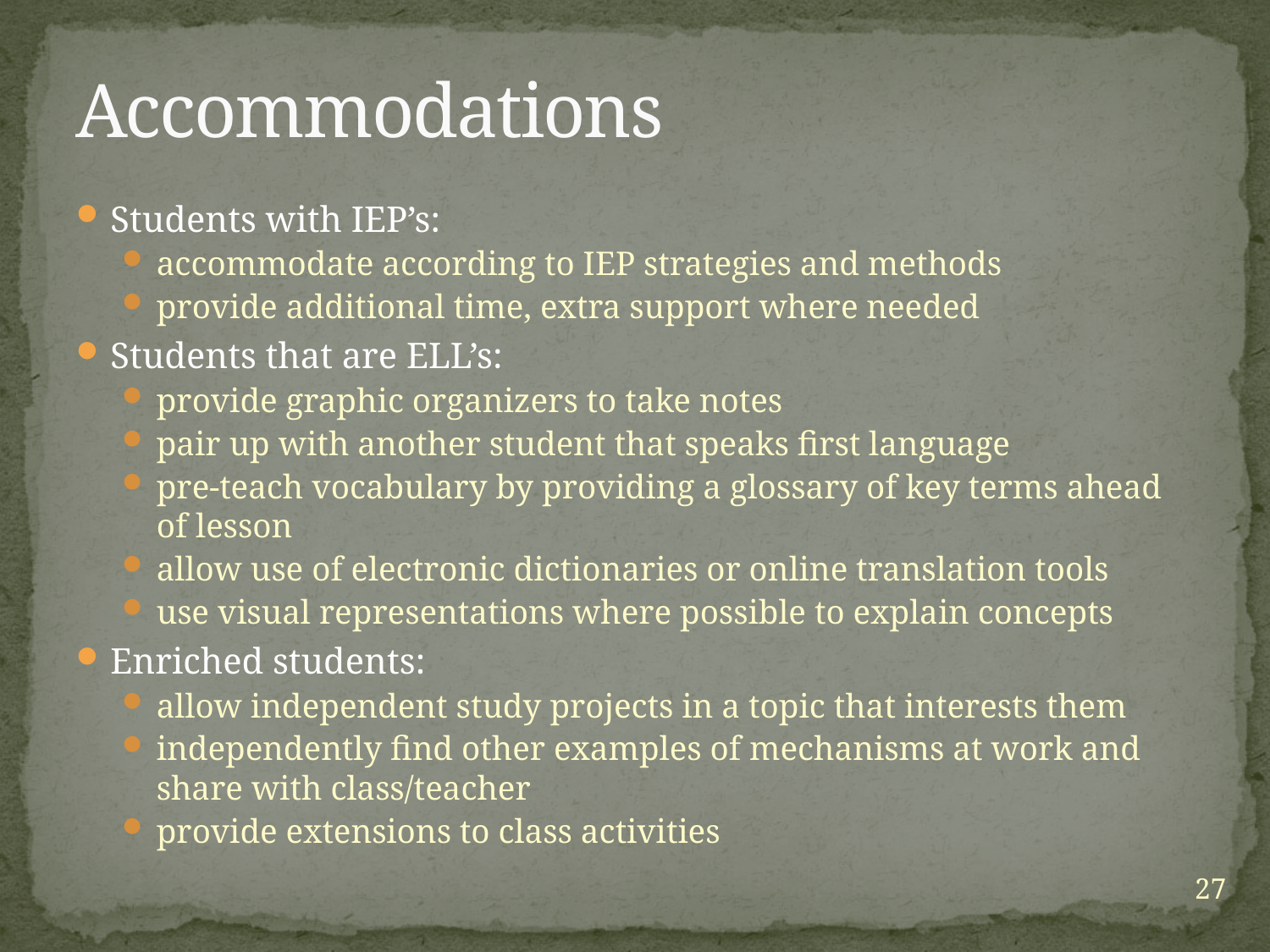

# Accommodations
Students with IEP’s:
accommodate according to IEP strategies and methods
provide additional time, extra support where needed
Students that are ELL’s:
provide graphic organizers to take notes
pair up with another student that speaks first language
pre-teach vocabulary by providing a glossary of key terms ahead of lesson
allow use of electronic dictionaries or online translation tools
use visual representations where possible to explain concepts
Enriched students:
allow independent study projects in a topic that interests them
independently find other examples of mechanisms at work and share with class/teacher
provide extensions to class activities

27